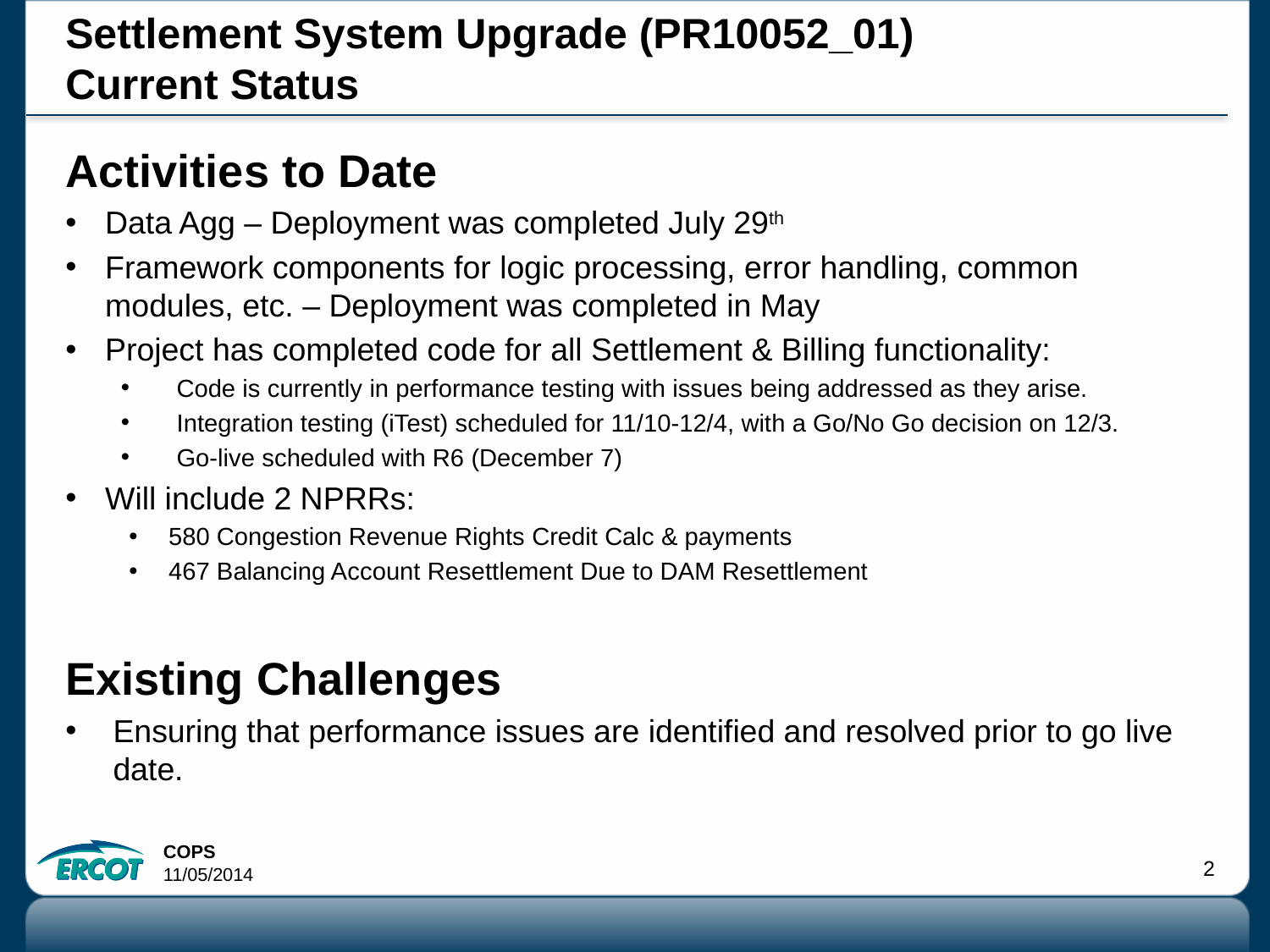

# Settlement System Upgrade (PR10052_01) Current Status
Activities to Date
Data Agg – Deployment was completed July 29th
Framework components for logic processing, error handling, common modules, etc. – Deployment was completed in May
Project has completed code for all Settlement & Billing functionality:
Code is currently in performance testing with issues being addressed as they arise.
Integration testing (iTest) scheduled for 11/10-12/4, with a Go/No Go decision on 12/3.
Go-live scheduled with R6 (December 7)
Will include 2 NPRRs:
580 Congestion Revenue Rights Credit Calc & payments
467 Balancing Account Resettlement Due to DAM Resettlement

Existing Challenges
Ensuring that performance issues are identified and resolved prior to go live date.